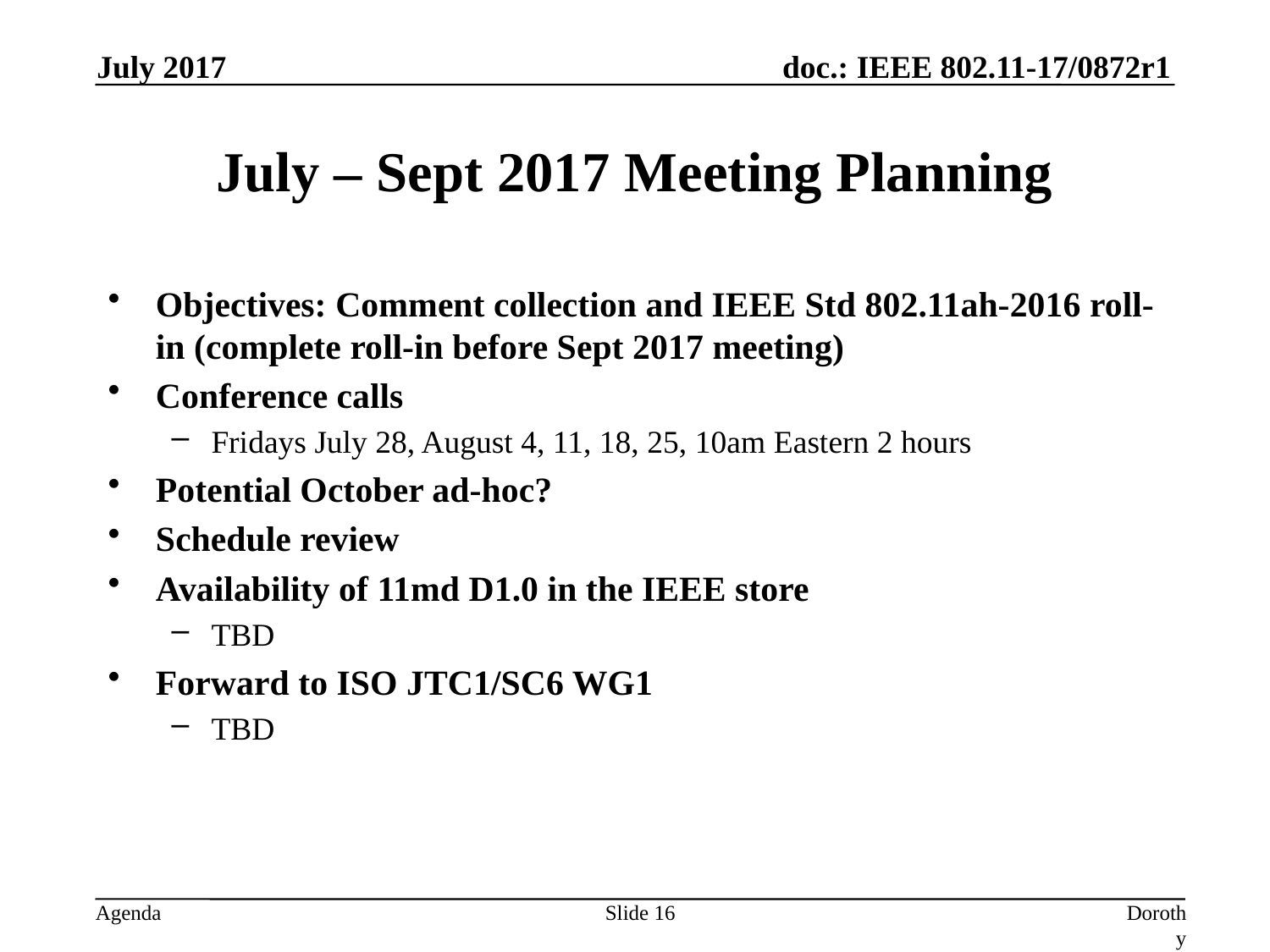

July 2017
# July – Sept 2017 Meeting Planning
Objectives: Comment collection and IEEE Std 802.11ah-2016 roll-in (complete roll-in before Sept 2017 meeting)
Conference calls
Fridays July 28, August 4, 11, 18, 25, 10am Eastern 2 hours
Potential October ad-hoc?
Schedule review
Availability of 11md D1.0 in the IEEE store
TBD
Forward to ISO JTC1/SC6 WG1
TBD
Slide 16
Dorothy Stanley, HP Enterprise